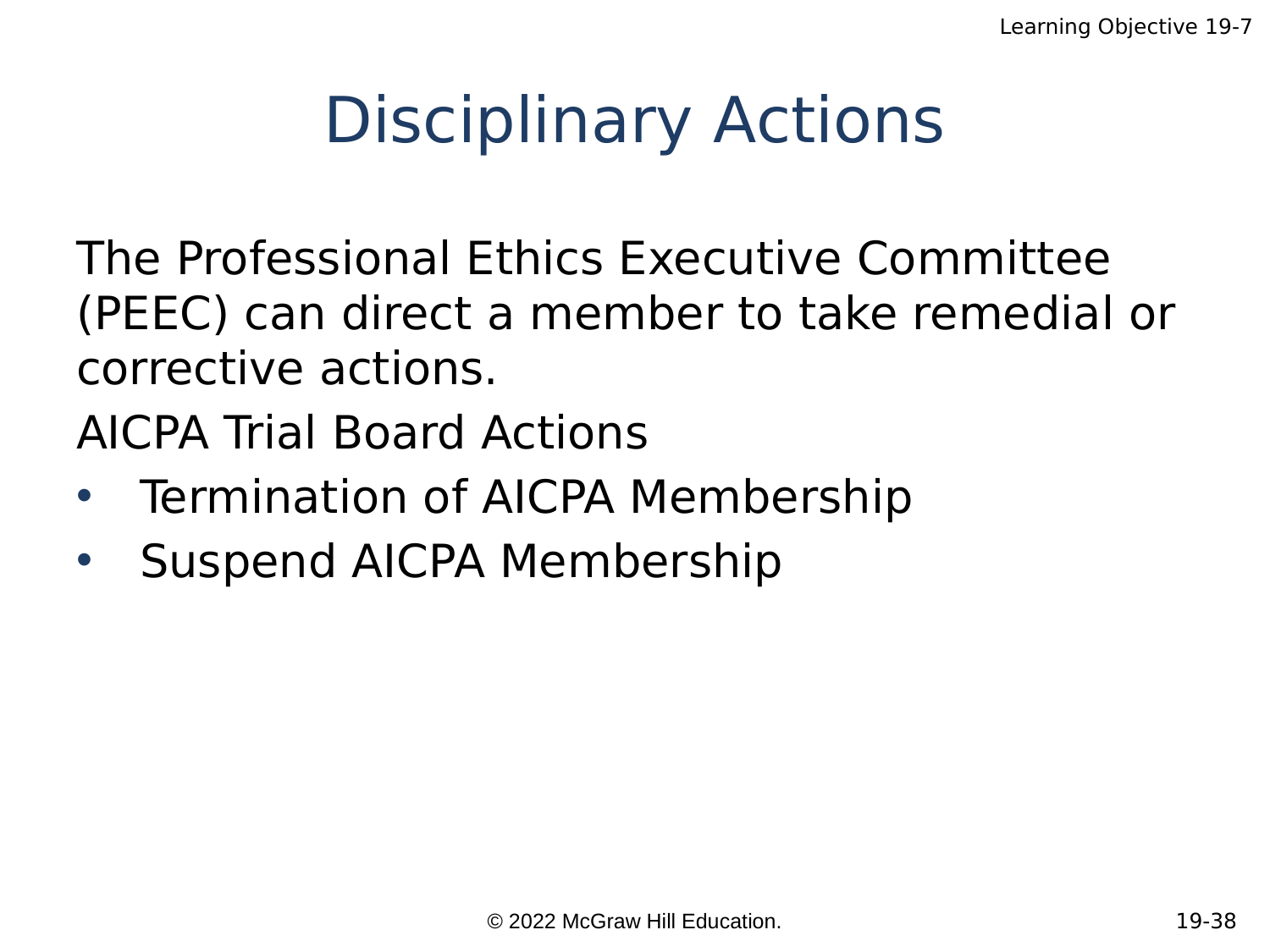

Learning Objective 19-7
# Disciplinary Actions
The Professional Ethics Executive Committee (PEEC) can direct a member to take remedial or corrective actions.
AICPA Trial Board Actions
Termination of AICPA Membership
Suspend AICPA Membership